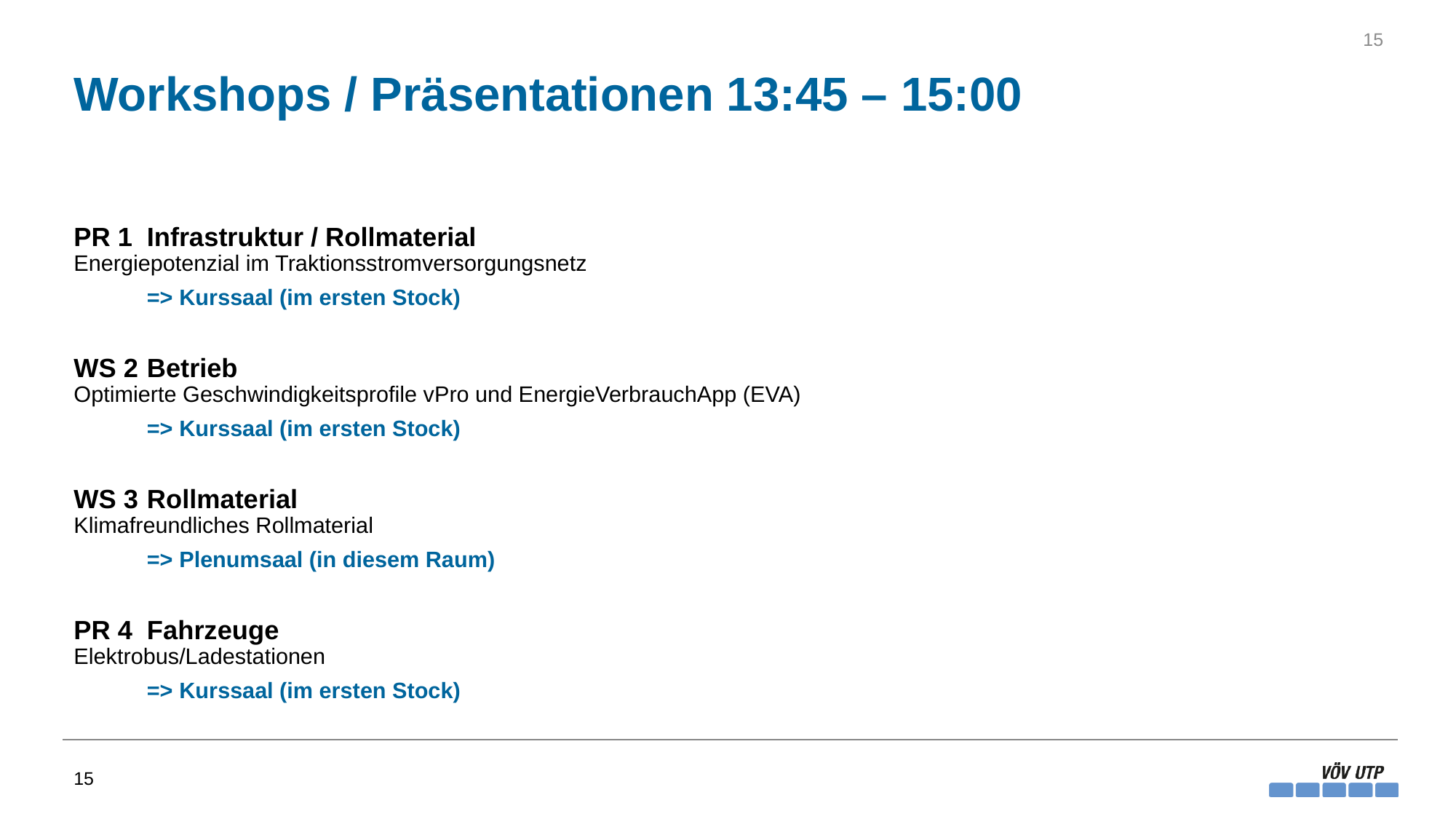

15
# Workshops / Präsentationen 13:45 – 15:00
PR 1	Infrastruktur / Rollmaterial
Energiepotenzial im Traktionsstromversorgungsnetz
	=> Kurssaal (im ersten Stock)

WS 2	Betrieb
Optimierte Geschwindigkeitsprofile vPro und EnergieVerbrauchApp (EVA)
	=> Kurssaal (im ersten Stock)

WS 3	Rollmaterial
Klimafreundliches Rollmaterial
	=> Plenumsaal (in diesem Raum)

PR 4	Fahrzeuge
Elektrobus/Ladestationen
	=> Kurssaal (im ersten Stock)